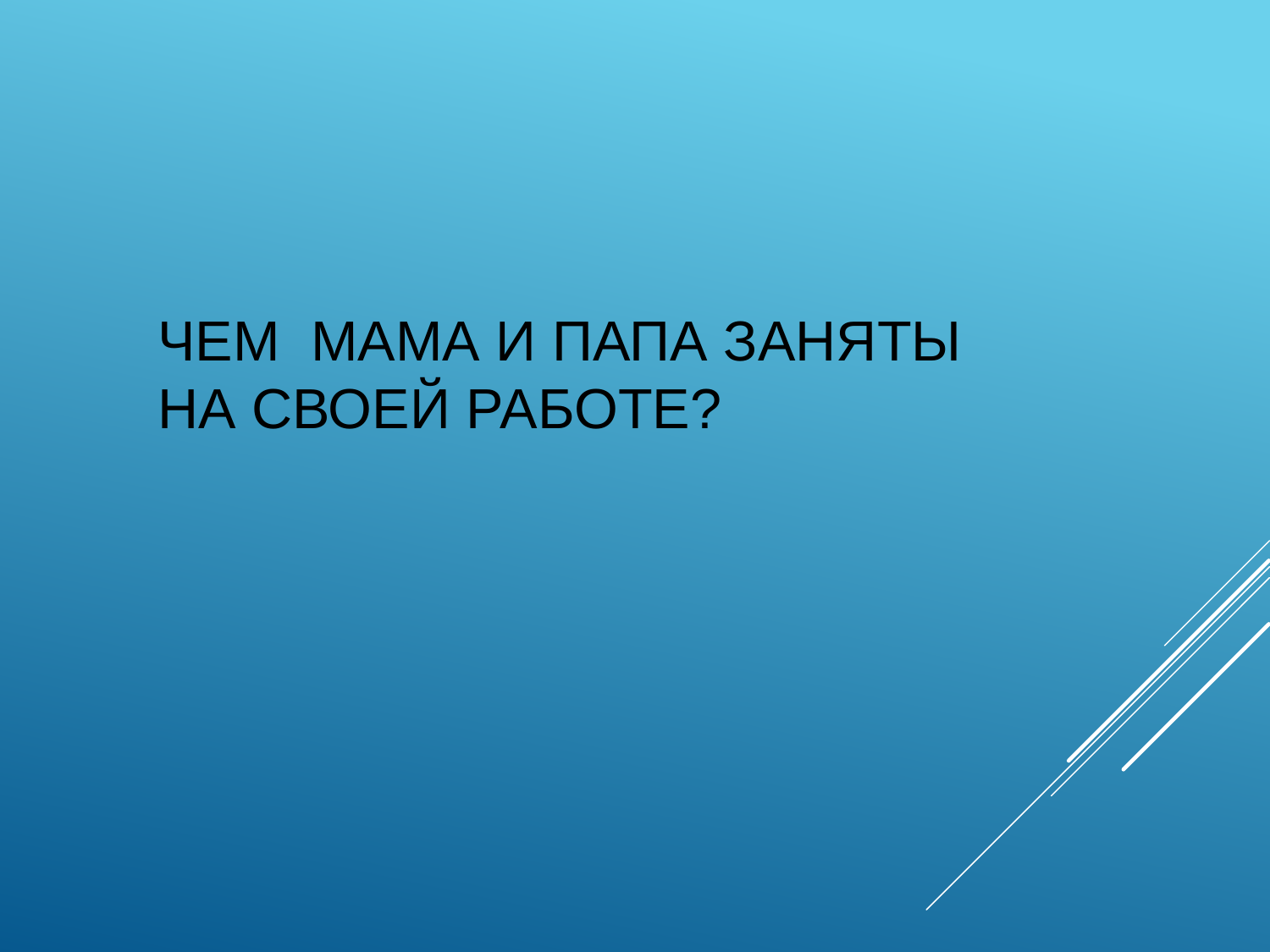

# Чем  мама и папа заняты на своей работе?